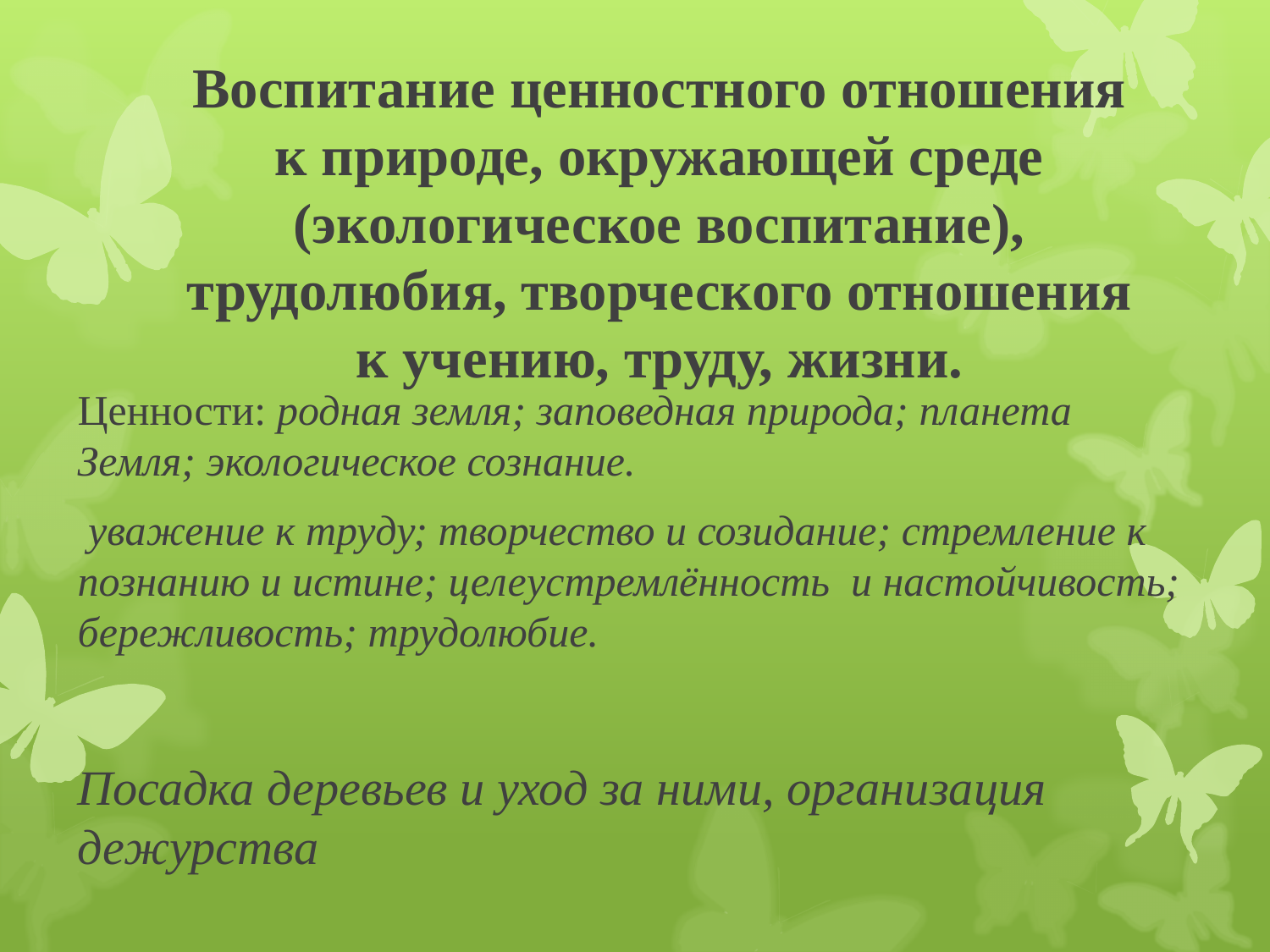

# Воспитание ценностного отношения к природе, окружающей среде (экологическое воспитание), трудолюбия, творческого отношения к учению, труду, жизни.
Ценности: родная земля; заповедная природа; планета Земля; экологическое сознание.
 уважение к труду; творчество и созидание; стремление к познанию и истине; целеустремлённость  и настойчивость; бережливость; трудолюбие.

Посадка деревьев и уход за ними, организация дежурства